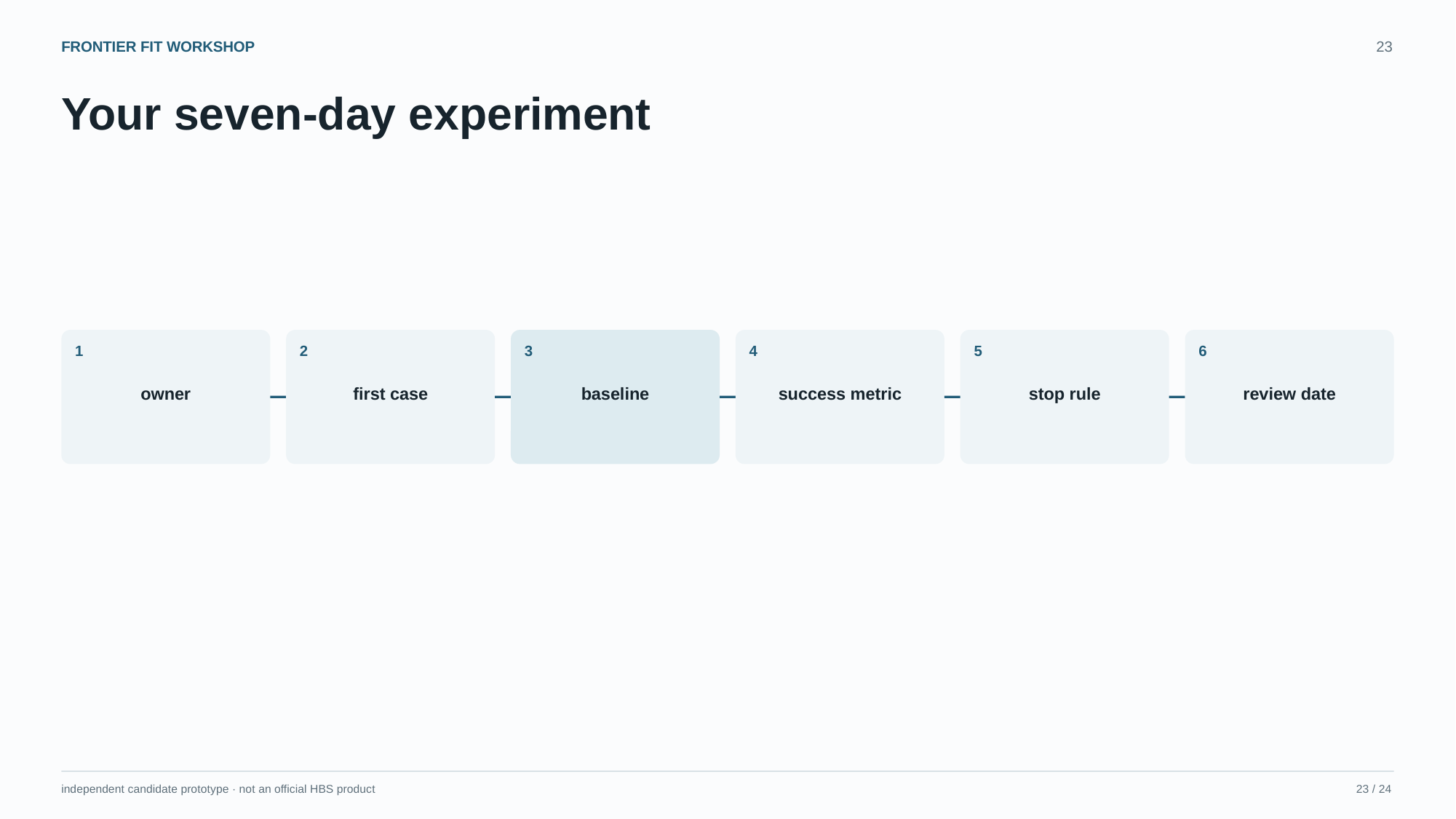

FRONTIER FIT WORKSHOP
23
Your seven-day experiment

1
2
3
4
5
6
owner
first case
baseline
success metric
stop rule
review date
independent candidate prototype · not an official HBS product
23 / 24